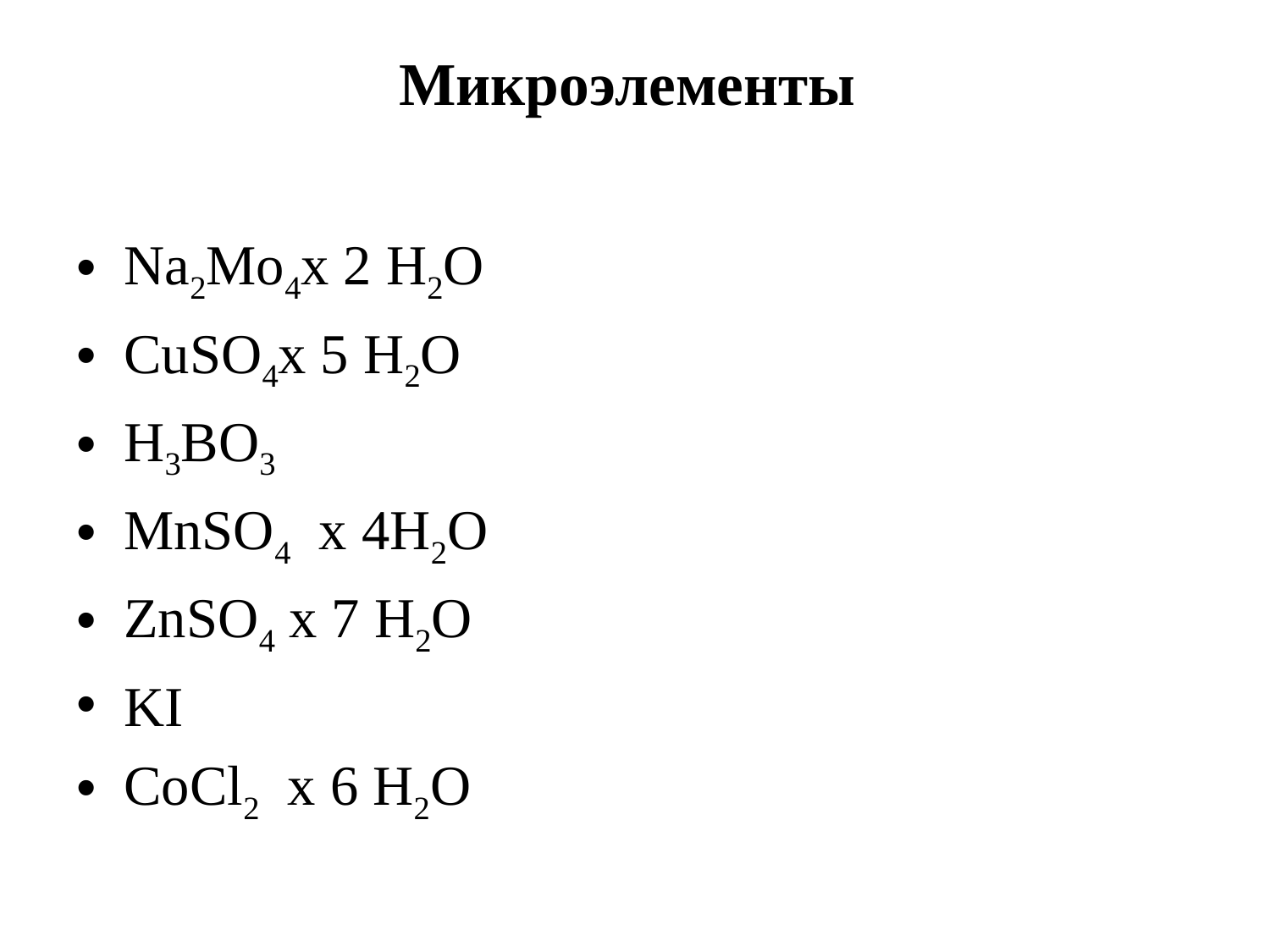

# Микроэлементы
Na2Mo4х 2 H2O
CuSO4х 5 H2O
H3BO3
MnSO4  х 4H2O
ZnSO4 х 7 H2O
KI
CoCl2  х 6 H2O